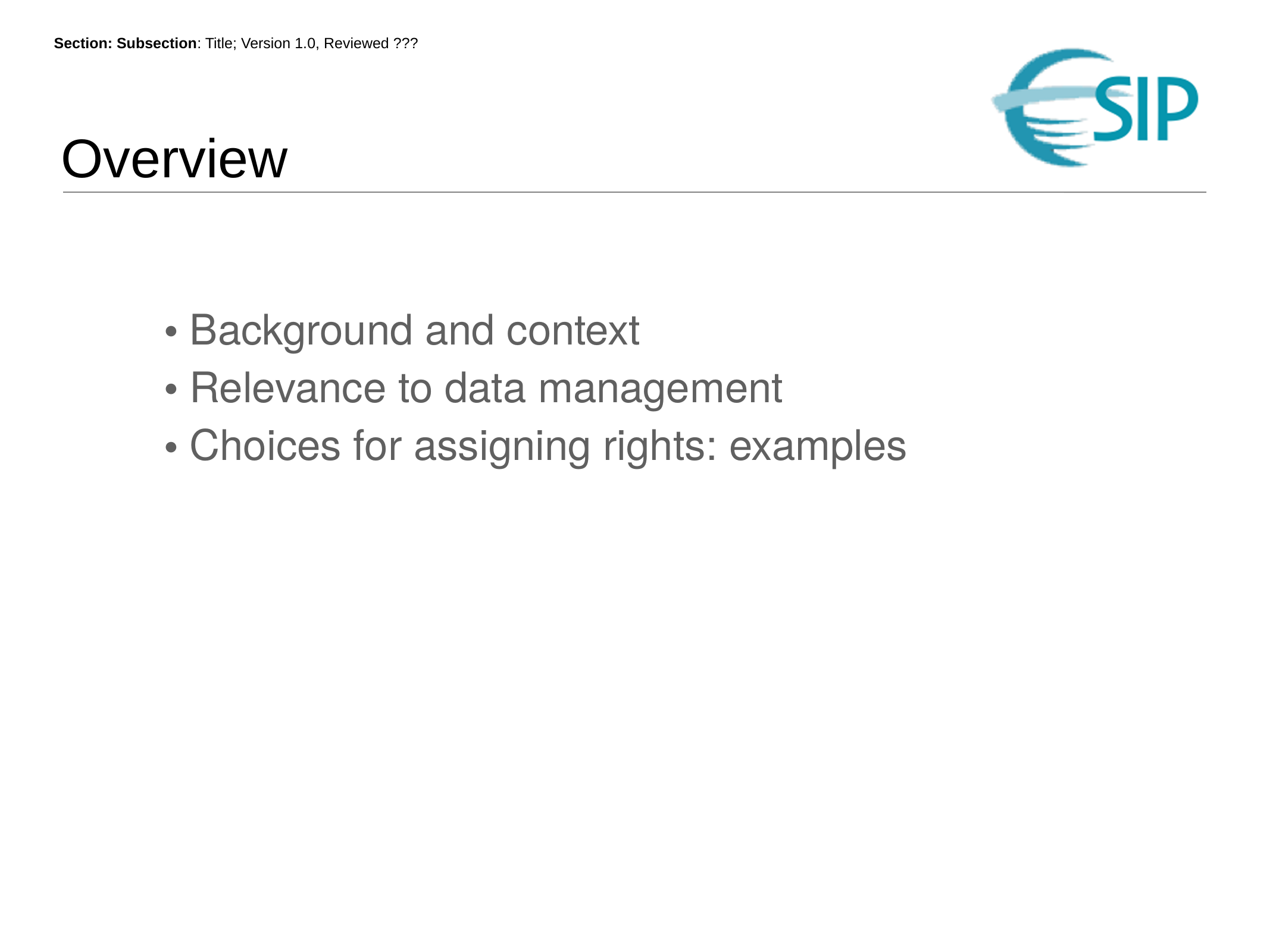

# Overview
Background and context
Relevance to data management
Choices for assigning rights: examples